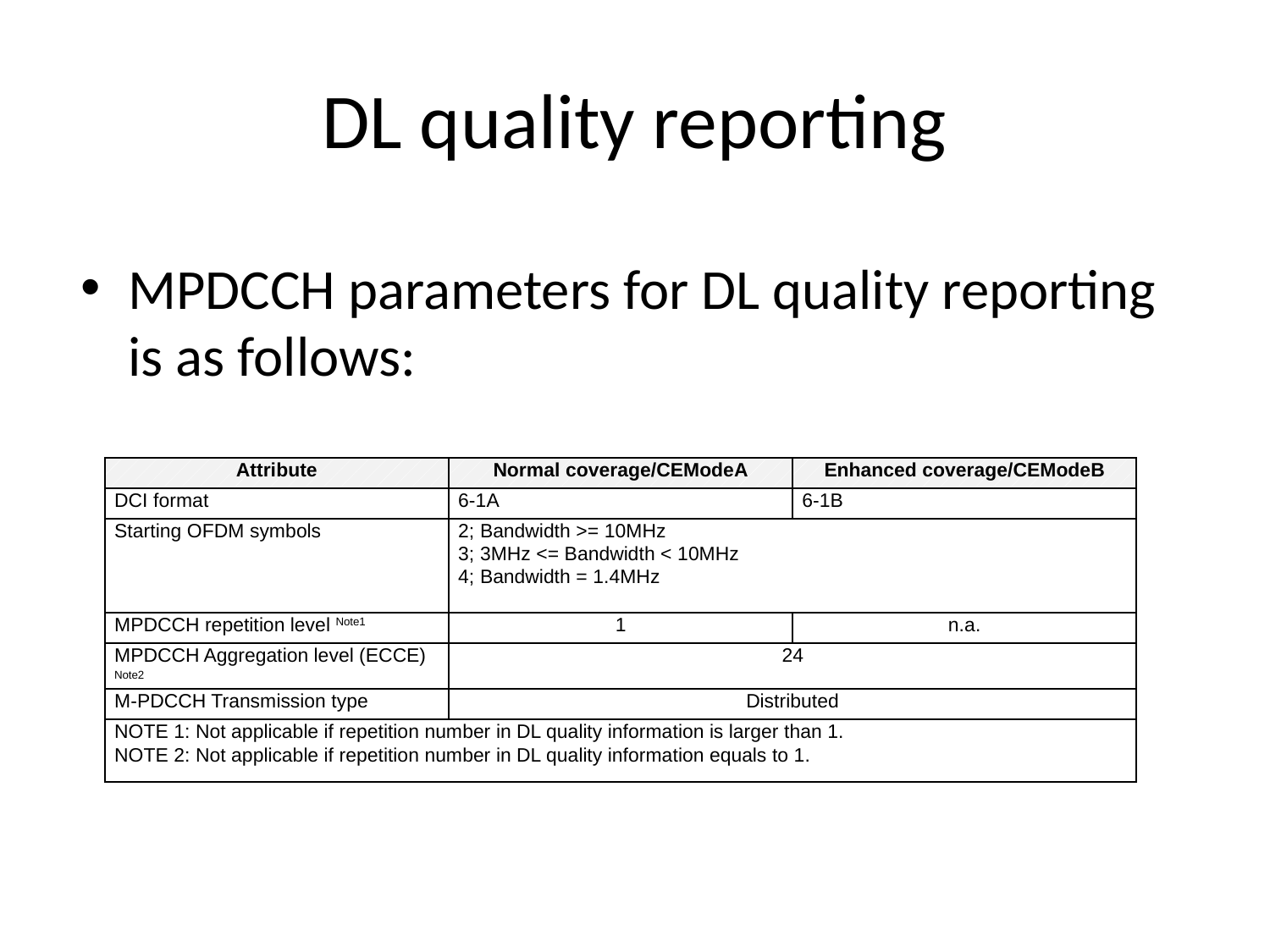

# DL quality reporting
MPDCCH parameters for DL quality reporting is as follows:

| Attribute | Normal coverage/CEModeA | Enhanced coverage/CEModeB |
| --- | --- | --- |
| DCI format | 6-1A | 6-1B |
| Starting OFDM symbols | 2; Bandwidth >= 10MHz 3; 3MHz <= Bandwidth < 10MHz 4; Bandwidth = 1.4MHz |  |
| MPDCCH repetition level Note1 | 1 | n.a. |
| MPDCCH Aggregation level (ECCE) Note2 | 24 |  |
| M-PDCCH Transmission type | Distributed |  |
| NOTE 1: Not applicable if repetition number in DL quality information is larger than 1. NOTE 2: Not applicable if repetition number in DL quality information equals to 1. |  |  |